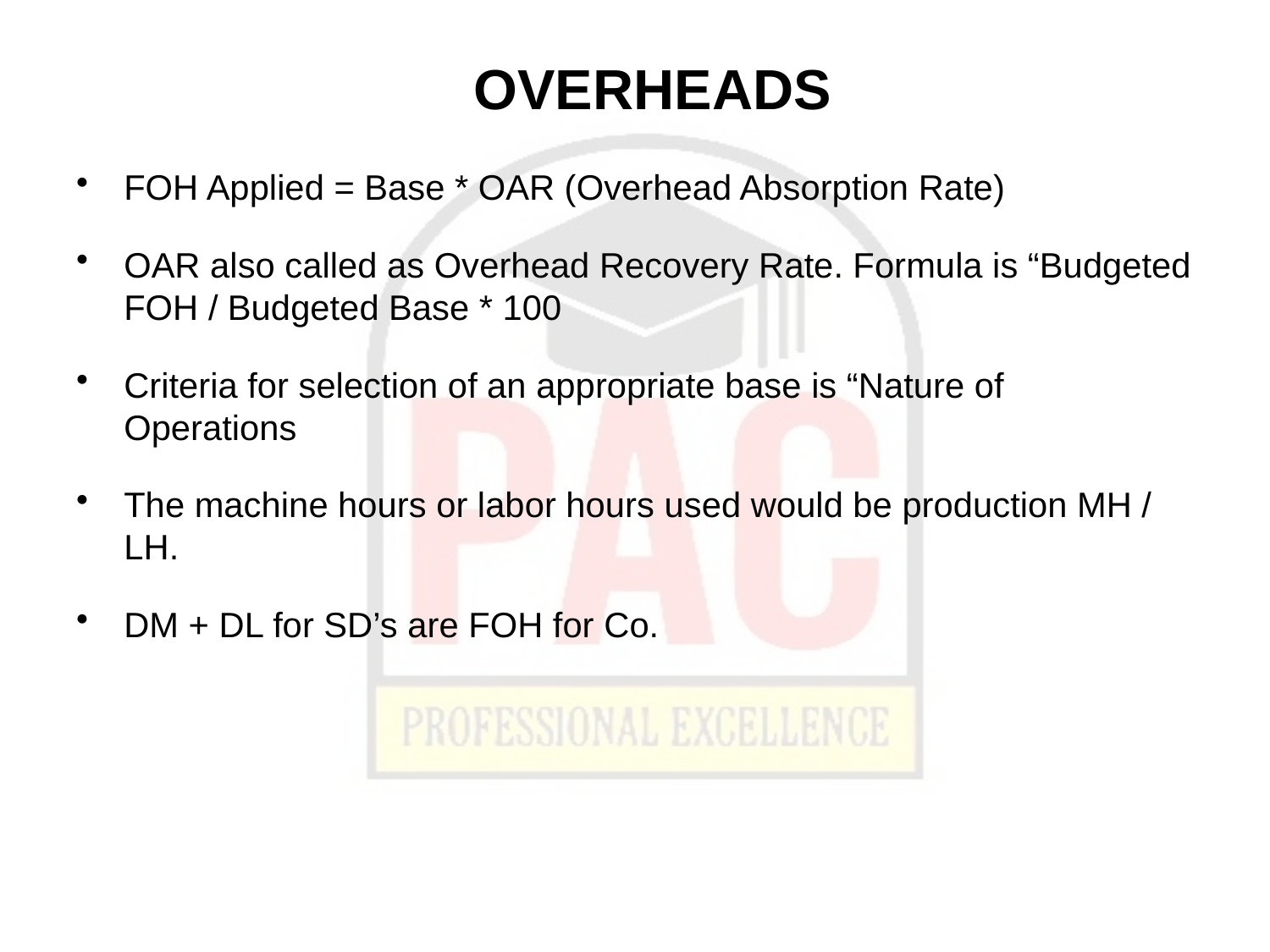

# OVERHEADS
FOH Applied = Base * OAR (Overhead Absorption Rate)
OAR also called as Overhead Recovery Rate. Formula is “Budgeted FOH / Budgeted Base * 100
Criteria for selection of an appropriate base is “Nature of Operations
The machine hours or labor hours used would be production MH / LH.
DM + DL for SD’s are FOH for Co.